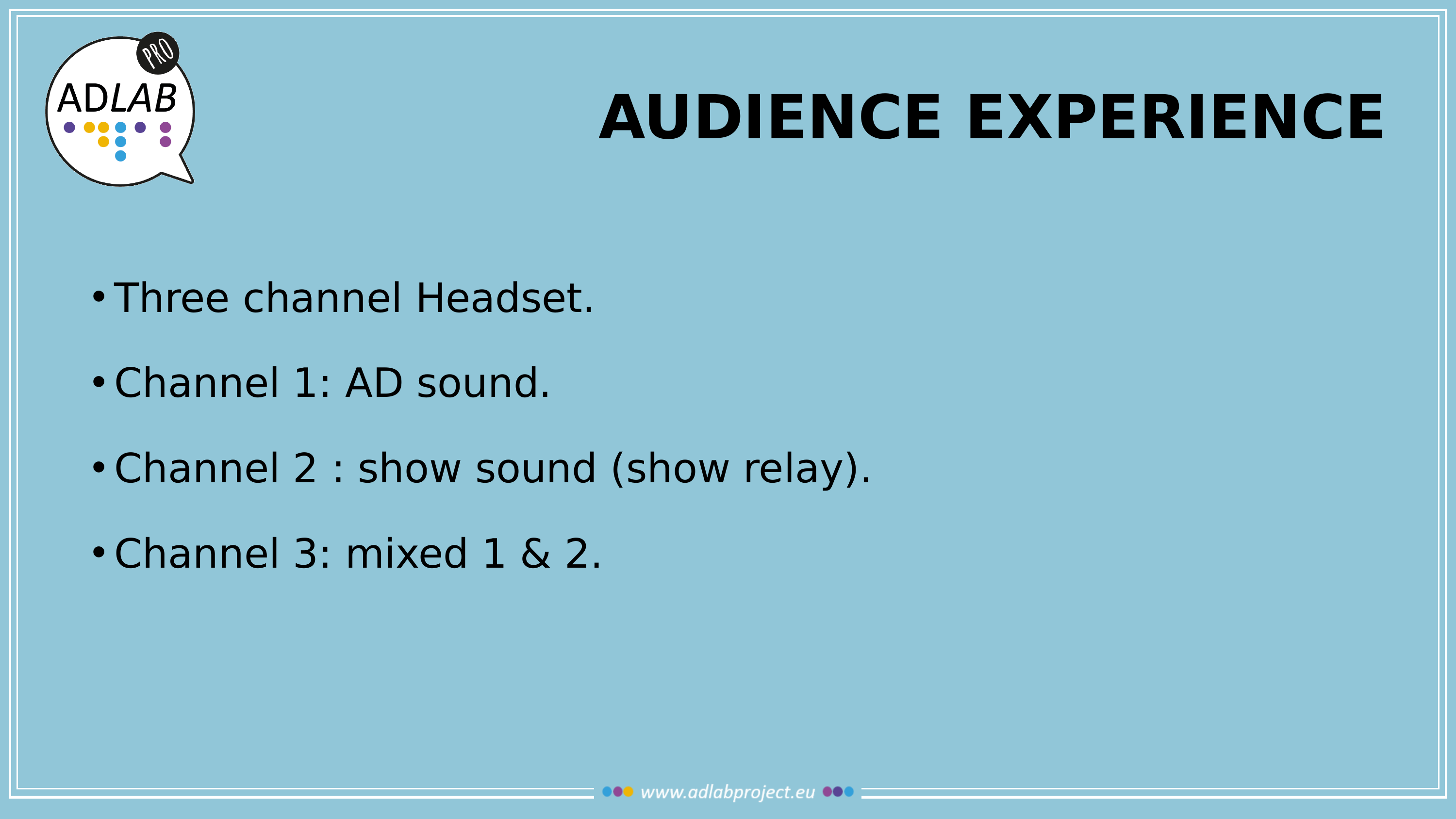

# Audience experience
Three channel Headset.
Channel 1: AD sound.
Channel 2 : show sound (show relay).
Channel 3: mixed 1 & 2.